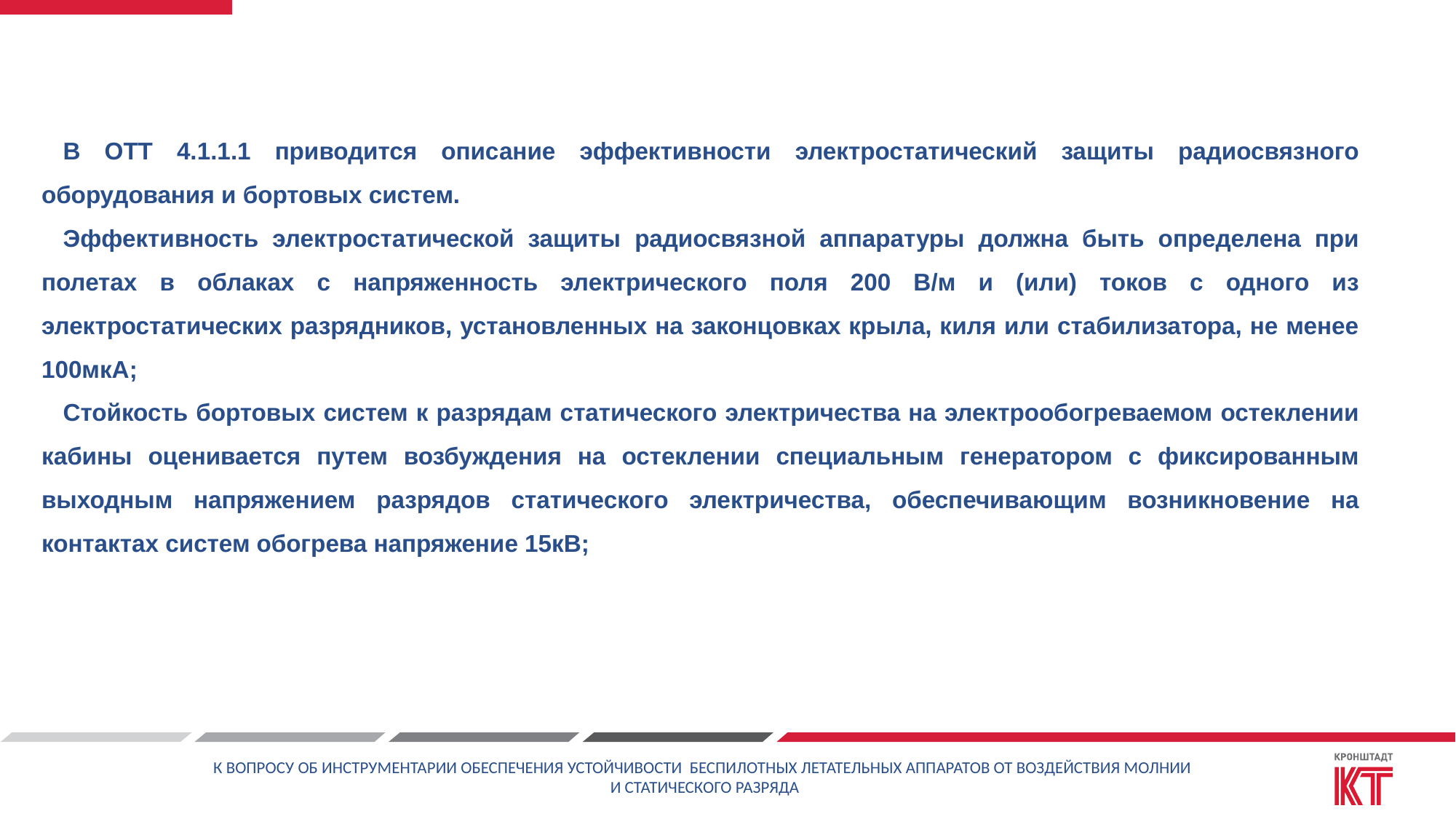

В ОТТ 4.1.1.1 приводится описание эффективности электростатический защиты радиосвязного оборудования и бортовых систем.
Эффективность электростатической защиты радиосвязной аппаратуры должна быть определена при полетах в облаках с напряженность электрического поля 200 В/м и (или) токов с одного из электростатических разрядников, установленных на законцовках крыла, киля или стабилизатора, не менее 100мкА;
Стойкость бортовых систем к разрядам статического электричества на электрообогреваемом остеклении кабины оценивается путем возбуждения на остеклении специальным генератором с фиксированным выходным напряжением разрядов статического электричества, обеспечивающим возникновение на контактах систем обогрева напряжение 15кВ;
К ВОПРОСУ ОБ ИНСТРУМЕНТАРИИ ОБЕСПЕЧЕНИЯ УСТОЙЧИВОСТИ  БЕСПИЛОТНЫХ ЛЕТАТЕЛЬНЫХ АППАРАТОВ ОТ ВОЗДЕЙСТВИЯ МОЛНИИ
И СТАТИЧЕСКОГО РАЗРЯДА